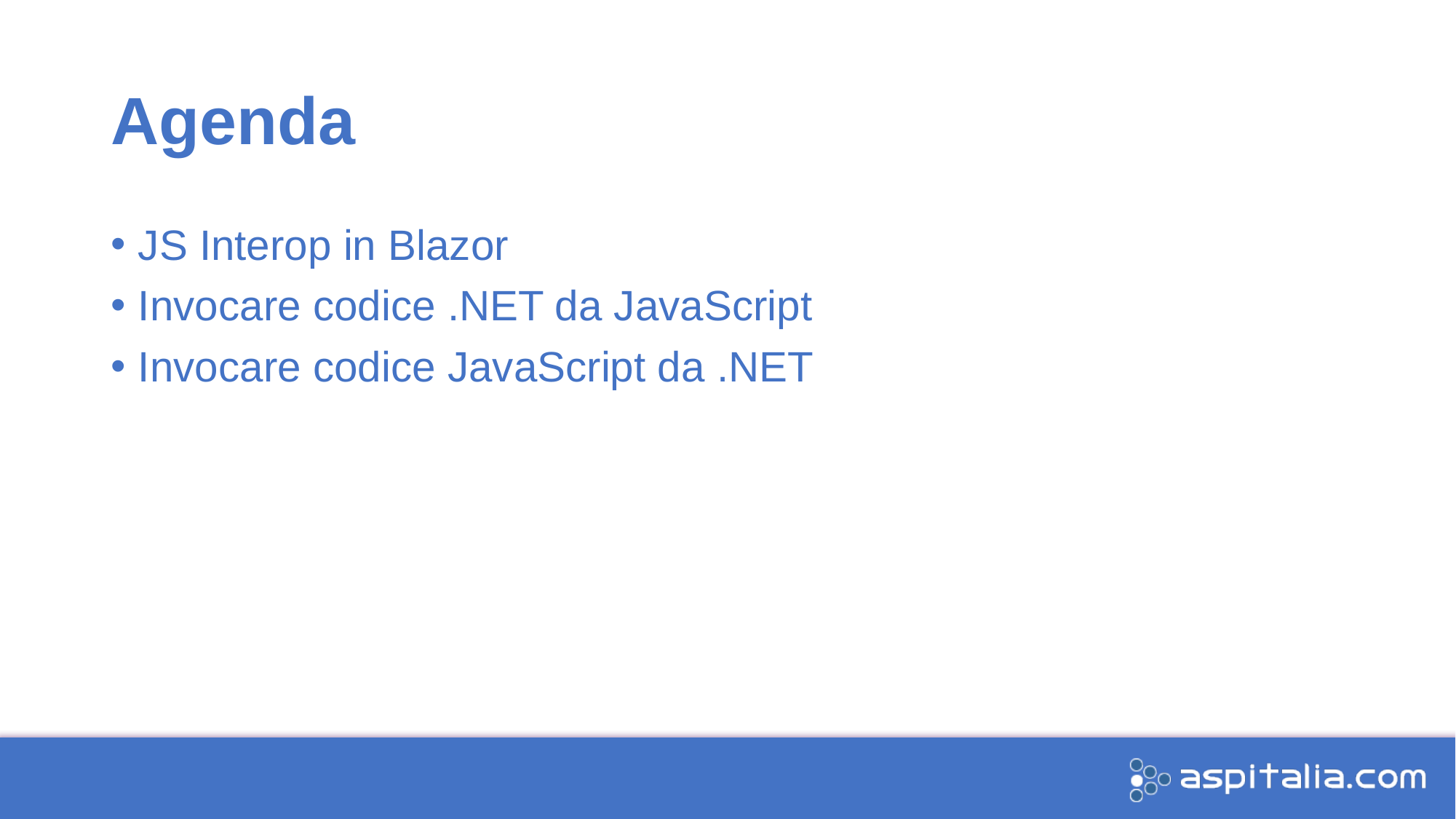

# Agenda
JS Interop in Blazor
Invocare codice .NET da JavaScript
Invocare codice JavaScript da .NET